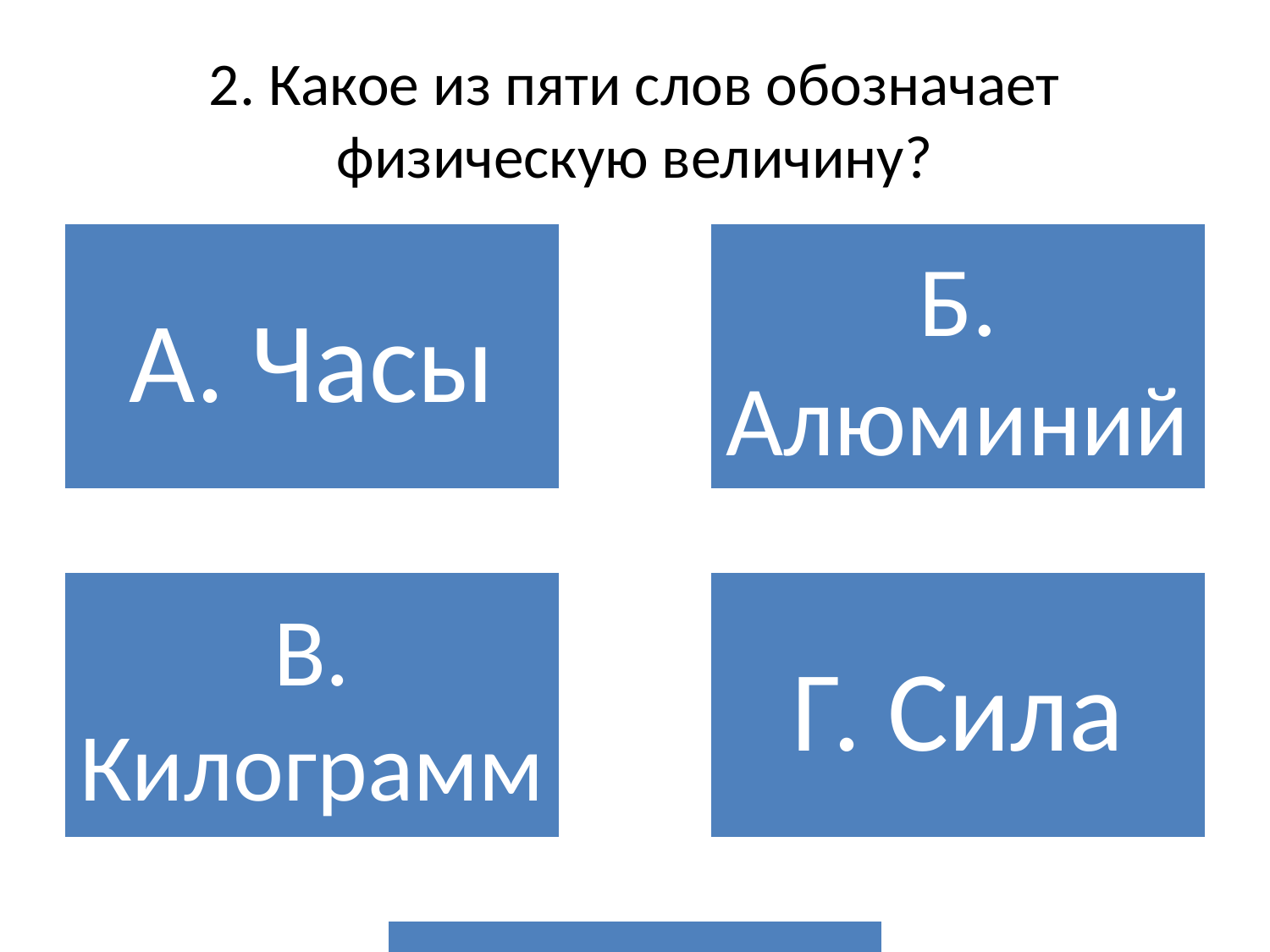

# 2. Какое из пяти слов обозначает физическую величину?
А. Часы
Б. Алюминий
Г. Сила
В. Килограмм